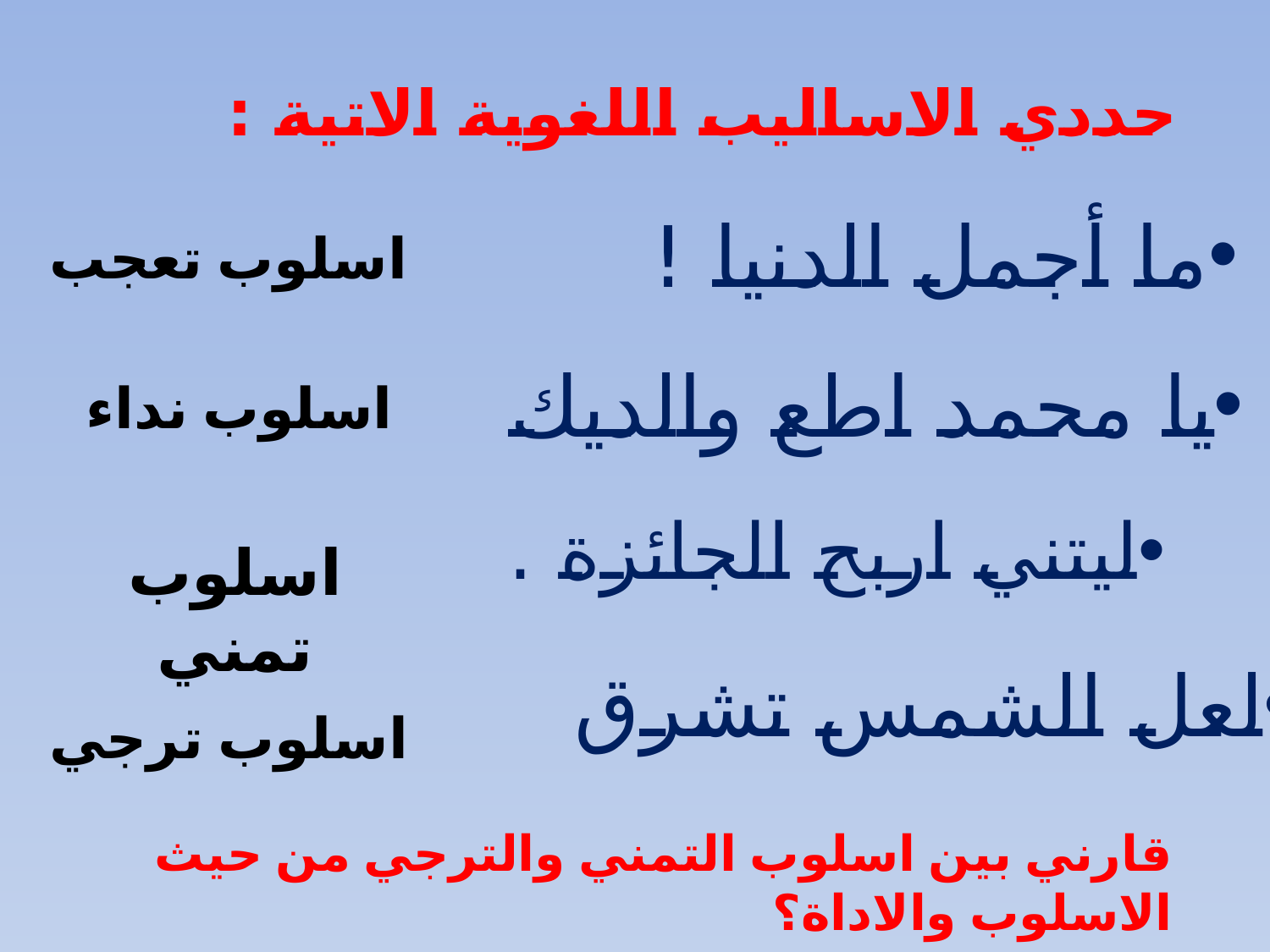

حددي الاساليب اللغوية الاتية :
ما أجمل الدنيا !
اسلوب تعجب
يا محمد اطع والديك
اسلوب نداء
ليتني اربح الجائزة .
اسلوب تمني
لعل الشمس تشرق
اسلوب ترجي
قارني بين اسلوب التمني والترجي من حيث الاسلوب والاداة؟